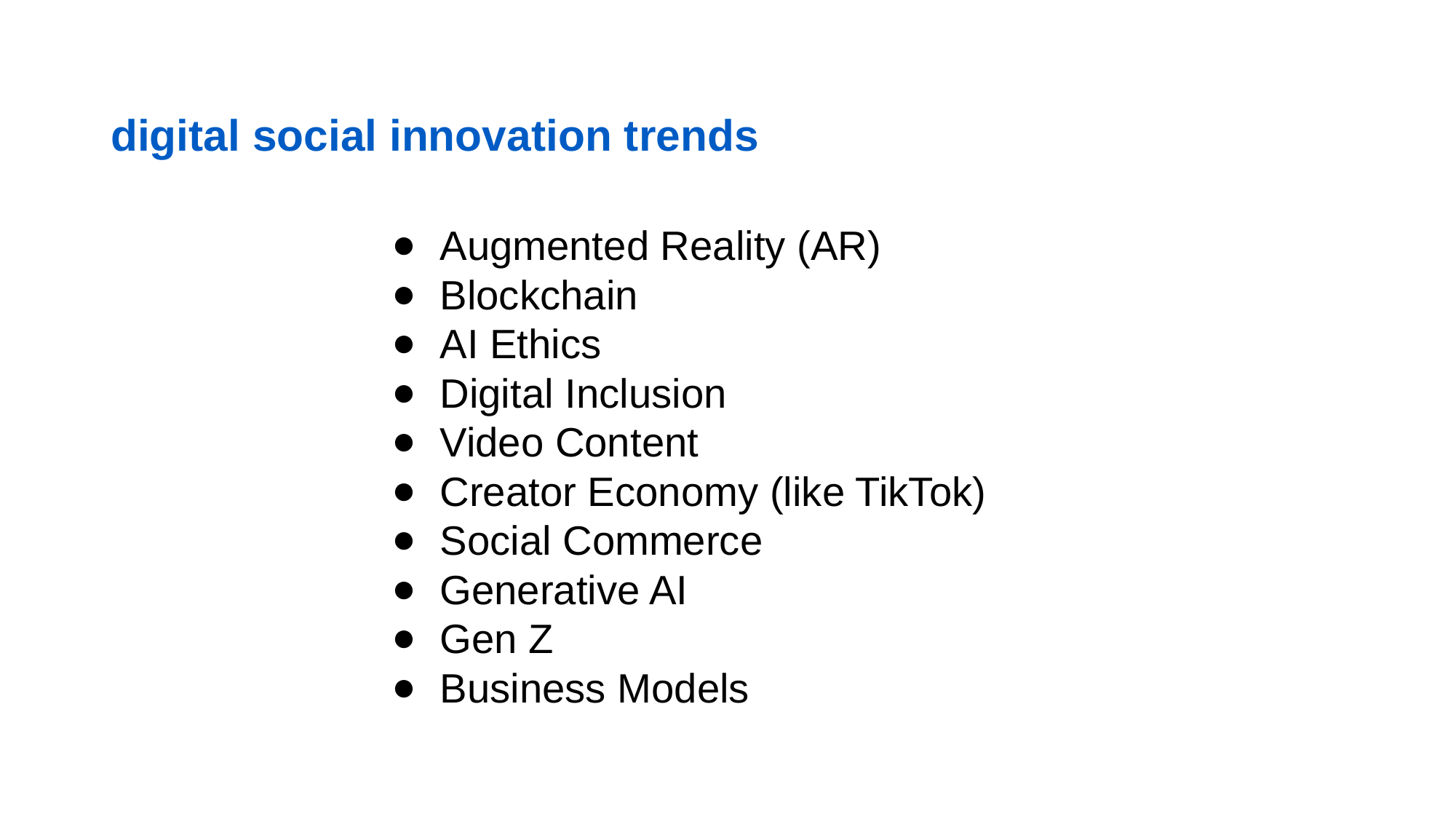

digital social innovation trends
Augmented Reality (AR)
Blockchain
AI Ethics
Digital Inclusion
Video Content
Creator Economy (like TikTok)
Social Commerce
Generative AI
Gen Z
Business Models